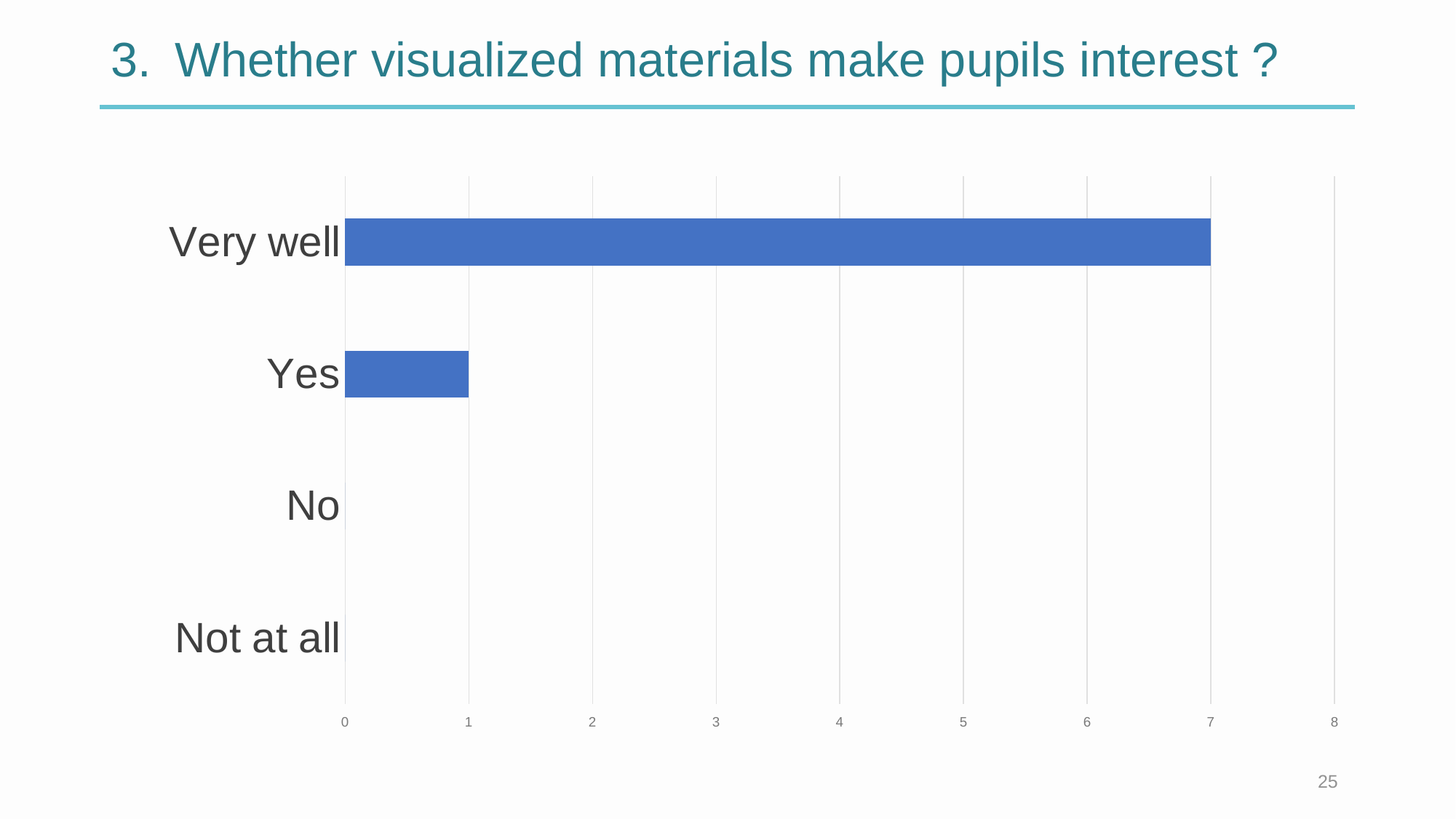

# Whether visualized materials make pupils interest ?

### Chart

| Category |  |
|---|---|
| Very well | 7.0 |
| Yes | 1.0 |
| No | 0.0 |
| Not at all | 0.0 |
25